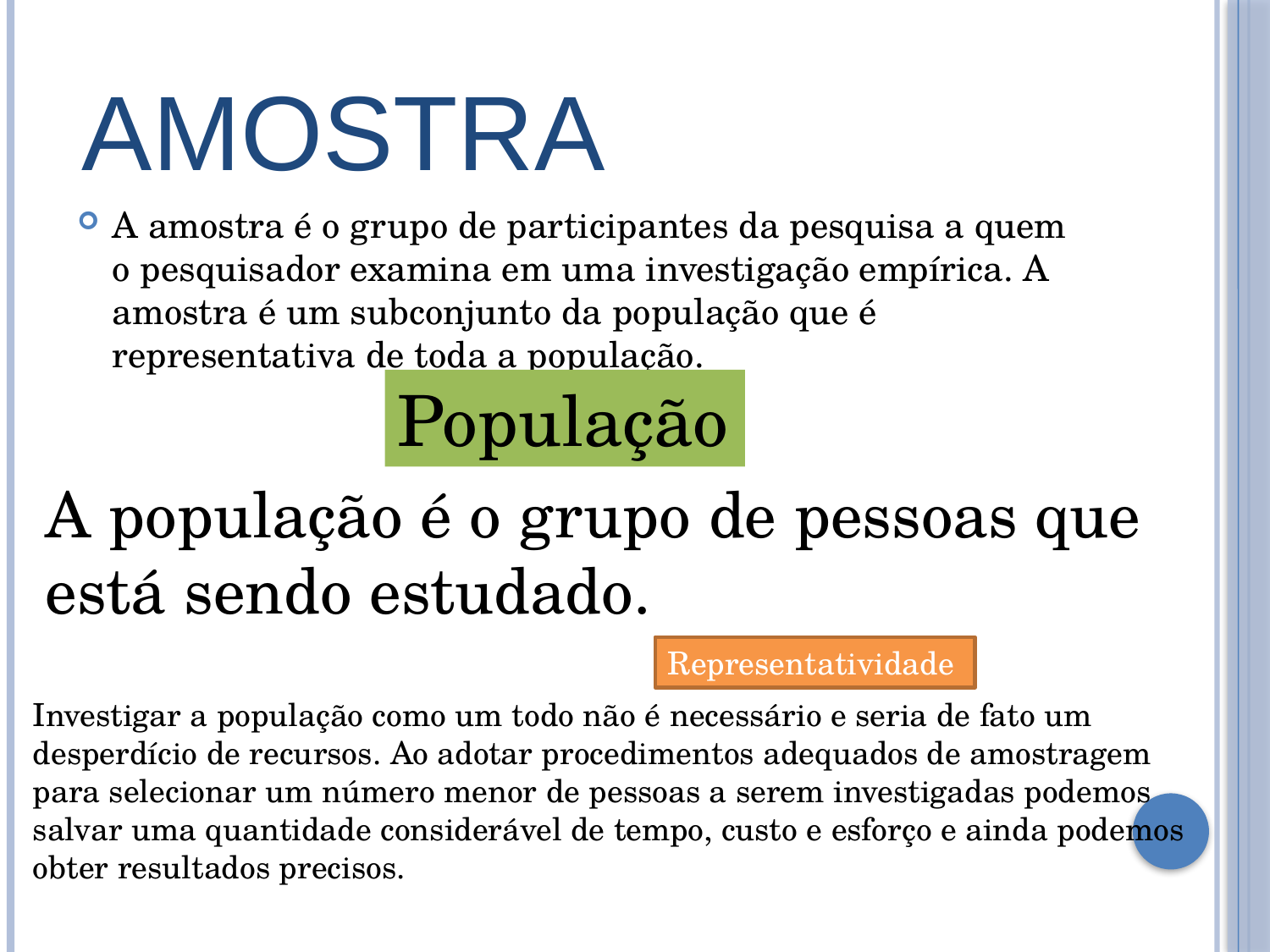

# Amostra
A amostra é o grupo de participantes da pesquisa a quem o pesquisador examina em uma investigação empírica. A amostra é um subconjunto da população que é representativa de toda a população.
População
A população é o grupo de pessoas que está sendo estudado.
Representatividade
Investigar a população como um todo não é necessário e seria de fato um desperdício de recursos. Ao adotar procedimentos adequados de amostragem para selecionar um número menor de pessoas a serem investigadas podemos salvar uma quantidade considerável de tempo, custo e esforço e ainda podemos obter resultados precisos.